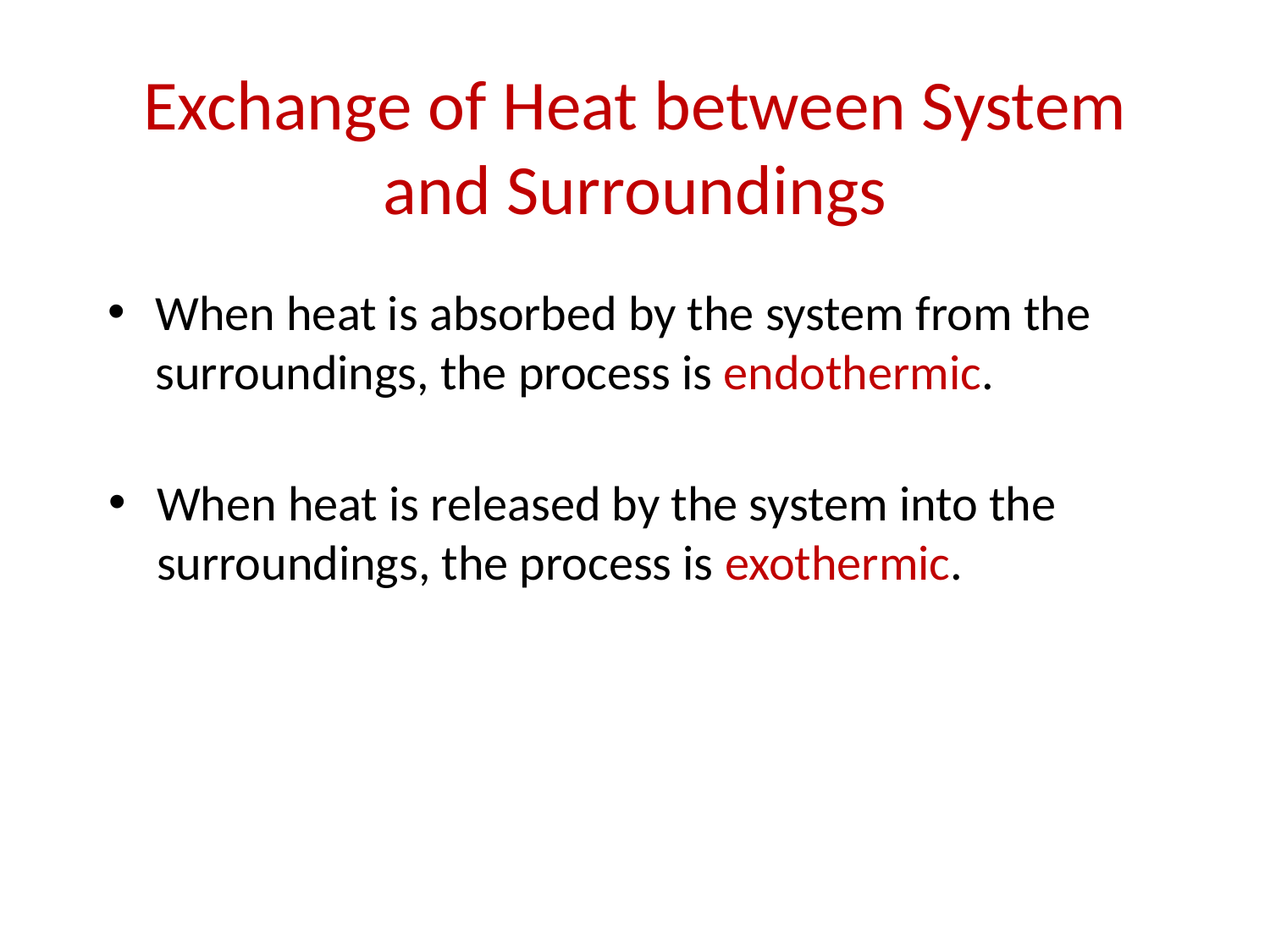

Exchange of Heat between System and Surroundings
When heat is absorbed by the system from the surroundings, the process is endothermic.
When heat is released by the system into the surroundings, the process is exothermic.